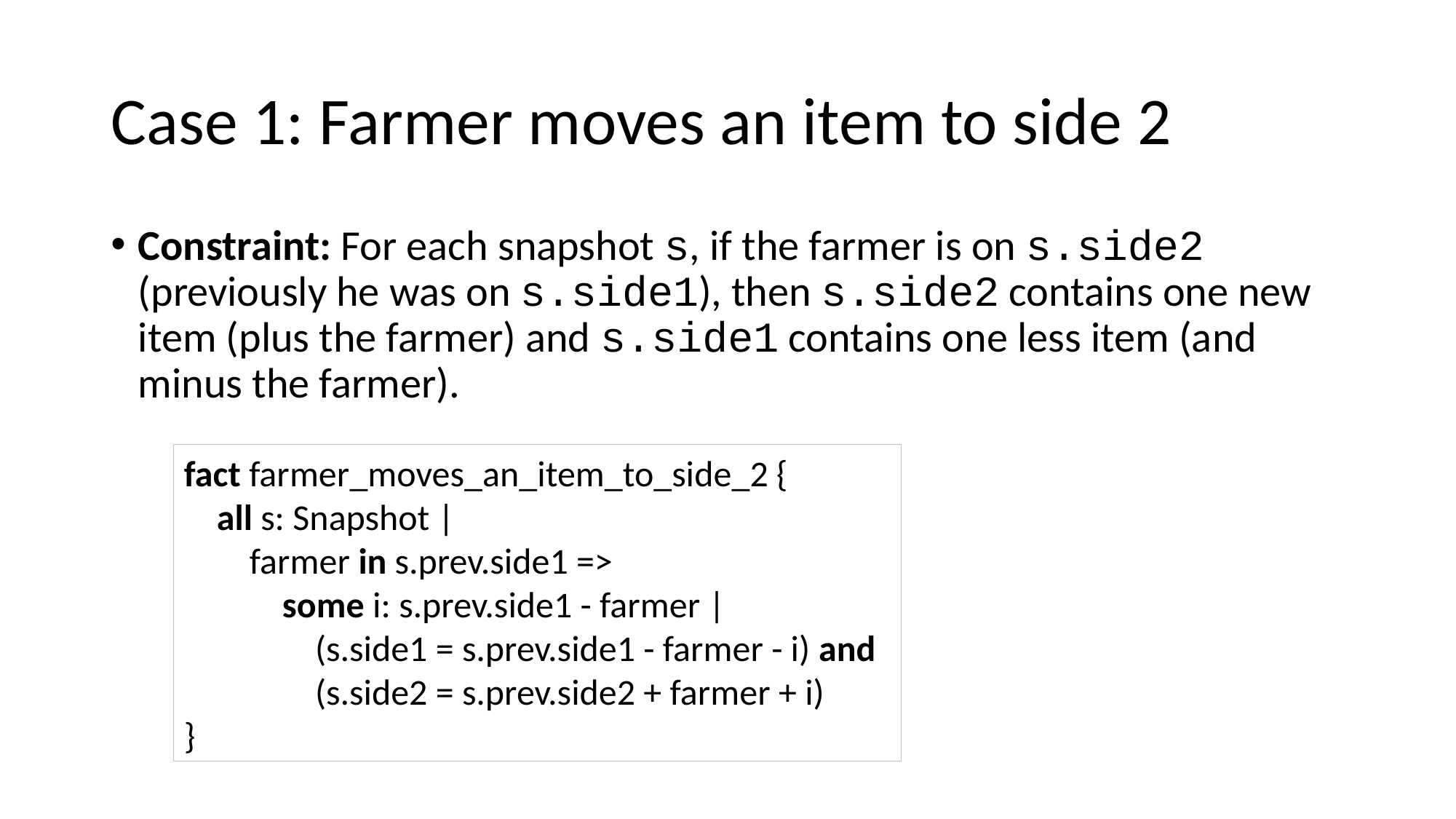

# Case 1: Farmer moves an item to side 2
Constraint: For each snapshot s, if the farmer is on s.side2 (previously he was on s.side1), then s.side2 contains one new item (plus the farmer) and s.side1 contains one less item (and minus the farmer).
fact farmer_moves_an_item_to_side_2 {
    all s: Snapshot |
        farmer in s.prev.side1 =>
            some i: s.prev.side1 - farmer |
                (s.side1 = s.prev.side1 - farmer - i) and
                (s.side2 = s.prev.side2 + farmer + i)
}